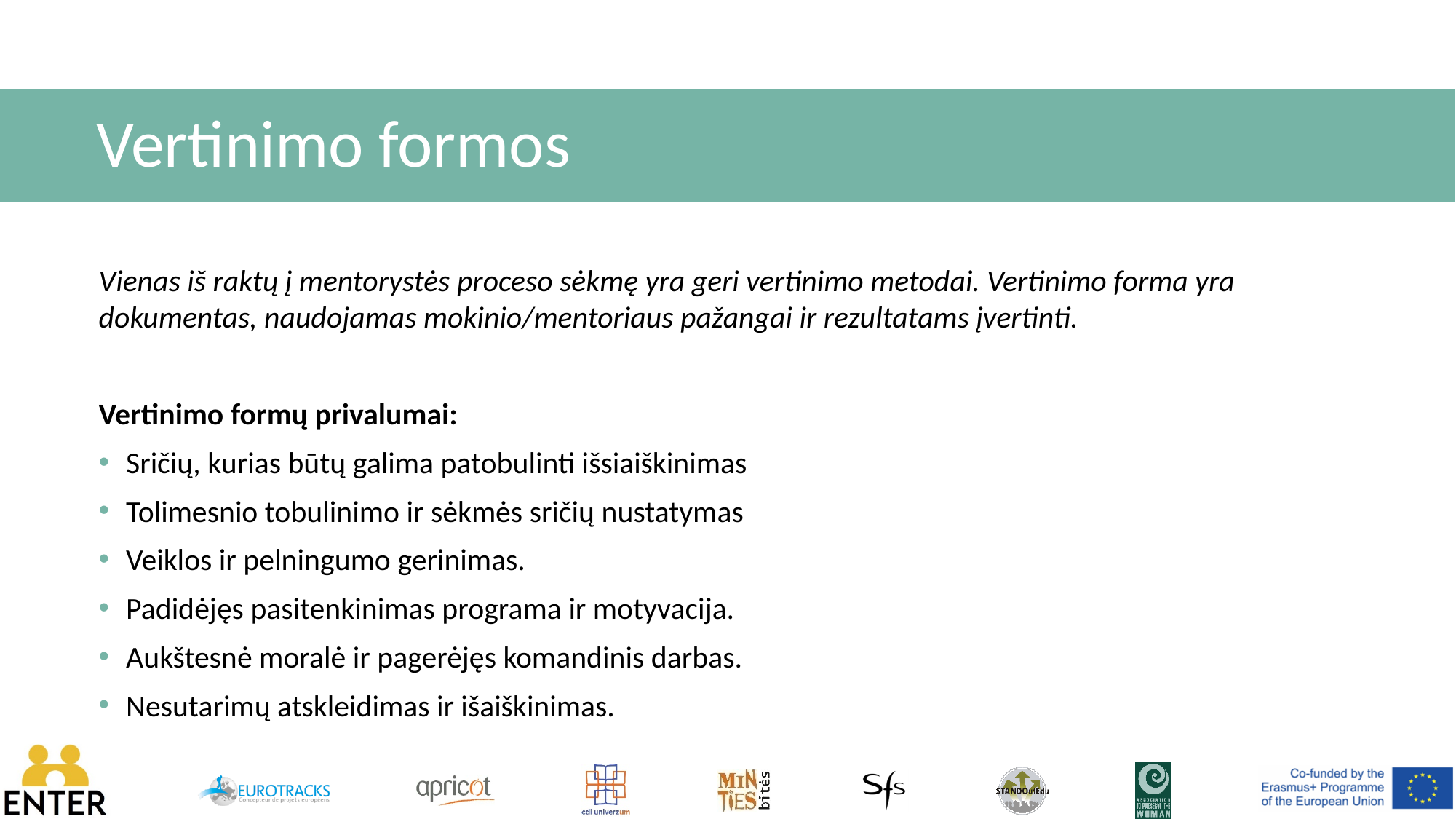

# Vertinimo formos
Vienas iš raktų į mentorystės proceso sėkmę yra geri vertinimo metodai. Vertinimo forma yra dokumentas, naudojamas mokinio/mentoriaus pažangai ir rezultatams įvertinti.

Vertinimo formų privalumai:
Sričių, kurias būtų galima patobulinti išsiaiškinimas
Tolimesnio tobulinimo ir sėkmės sričių nustatymas
Veiklos ir pelningumo gerinimas.
Padidėjęs pasitenkinimas programa ir motyvacija.
Aukštesnė moralė ir pagerėjęs komandinis darbas.
Nesutarimų atskleidimas ir išaiškinimas.